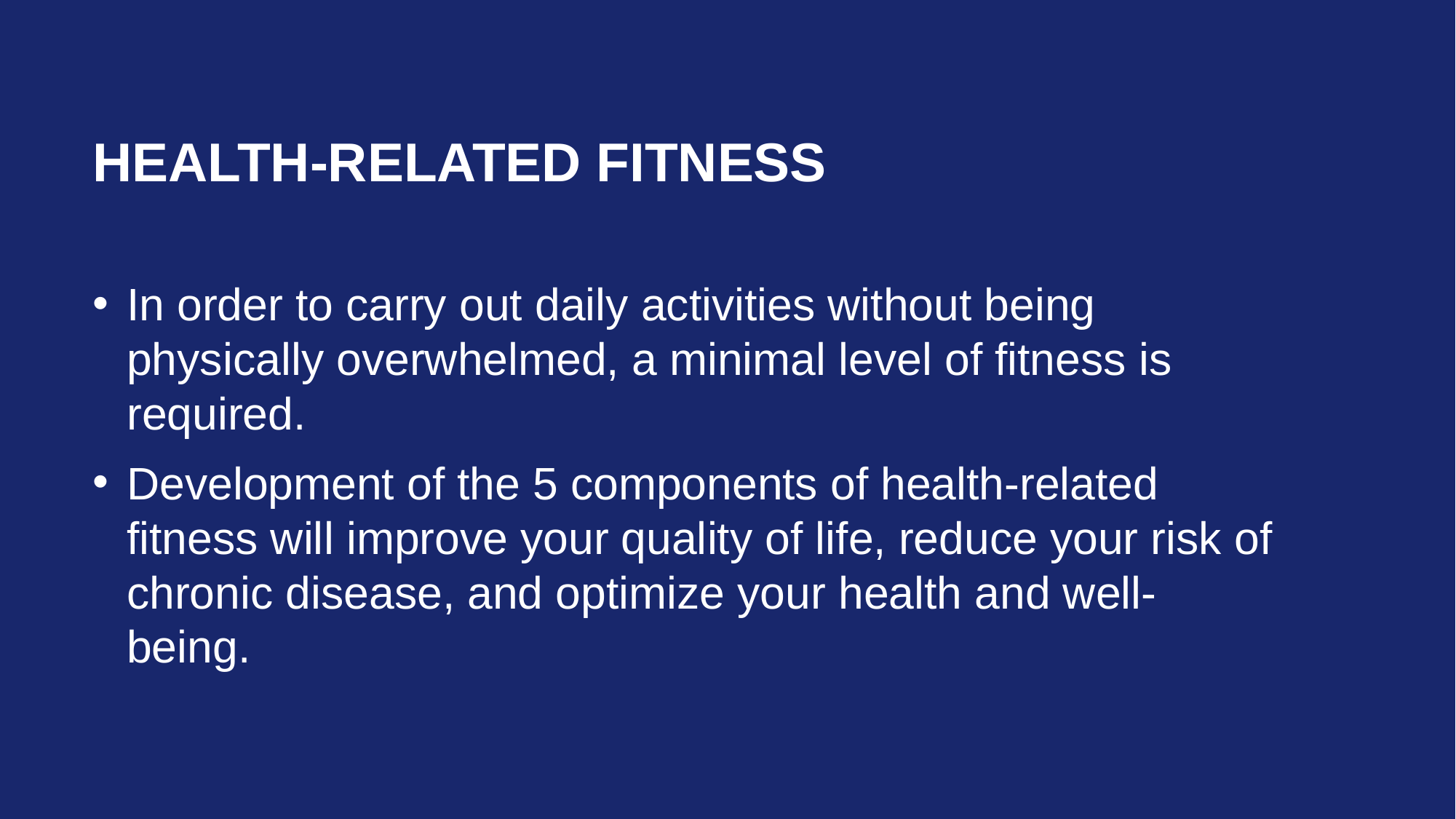

# Health-related Fitness
In order to carry out daily activities without being physically overwhelmed, a minimal level of fitness is required.
Development of the 5 components of health-related fitness will improve your quality of life, reduce your risk of chronic disease, and optimize your health and well-being.